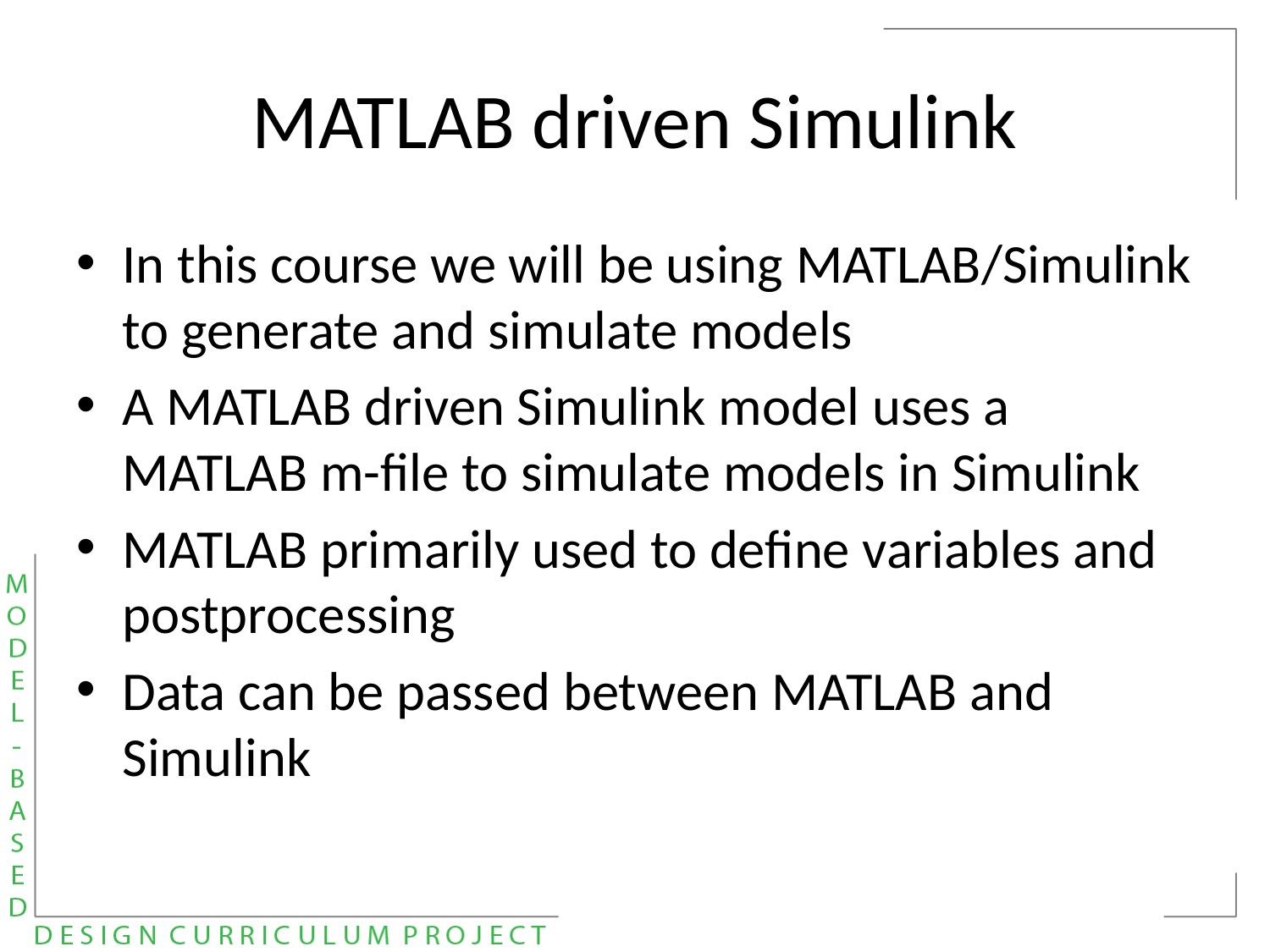

# MATLAB driven Simulink
In this course we will be using MATLAB/Simulink to generate and simulate models
A MATLAB driven Simulink model uses a MATLAB m-file to simulate models in Simulink
MATLAB primarily used to define variables and postprocessing
Data can be passed between MATLAB and Simulink